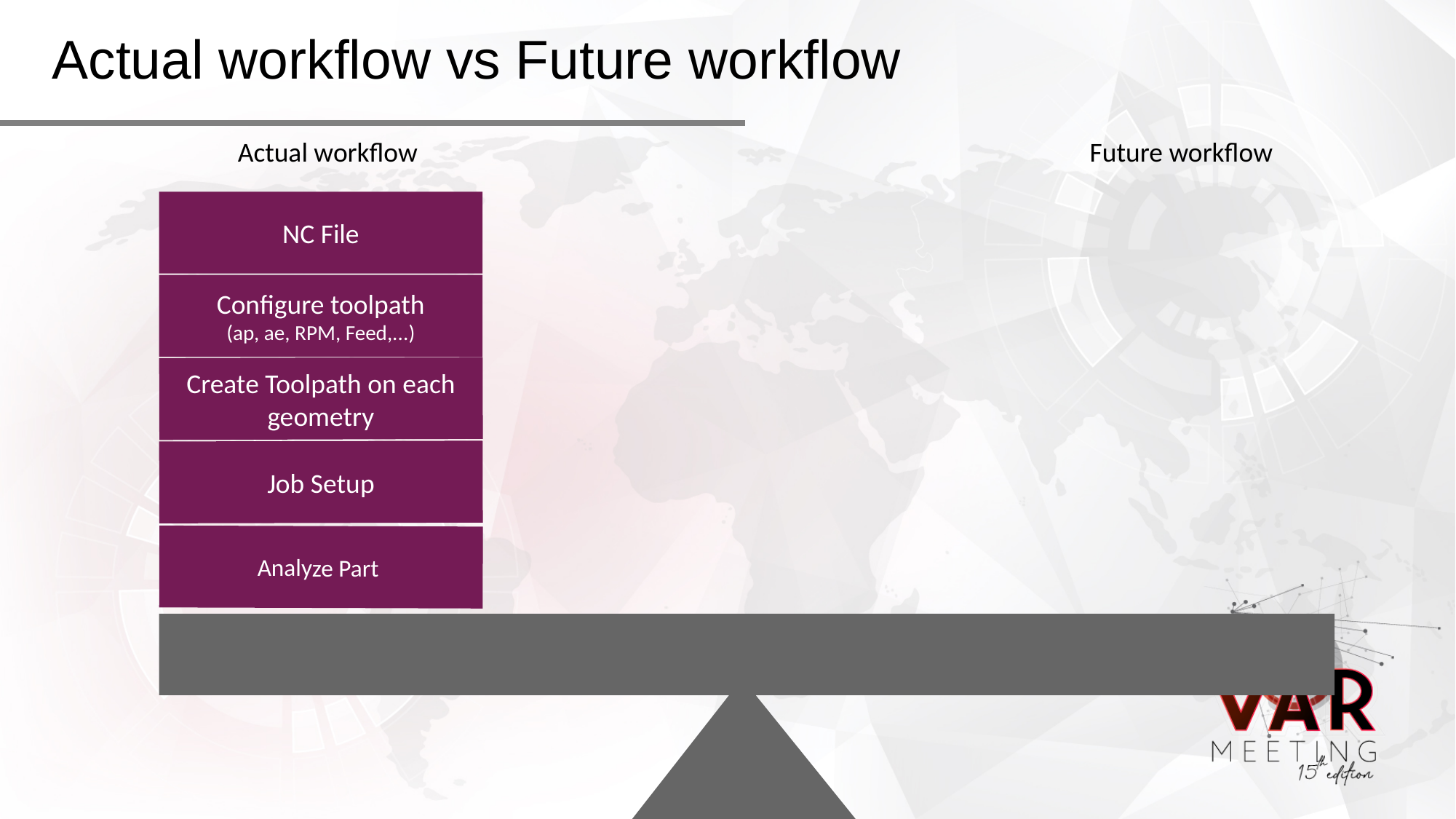

# Actual workflow vs Future workflow
Actual workflow
Future workflow
NC File
Configure toolpath
(ap, ae, RPM, Feed,...)
Create Toolpath on each geometry
Job Setup
Analyze Part